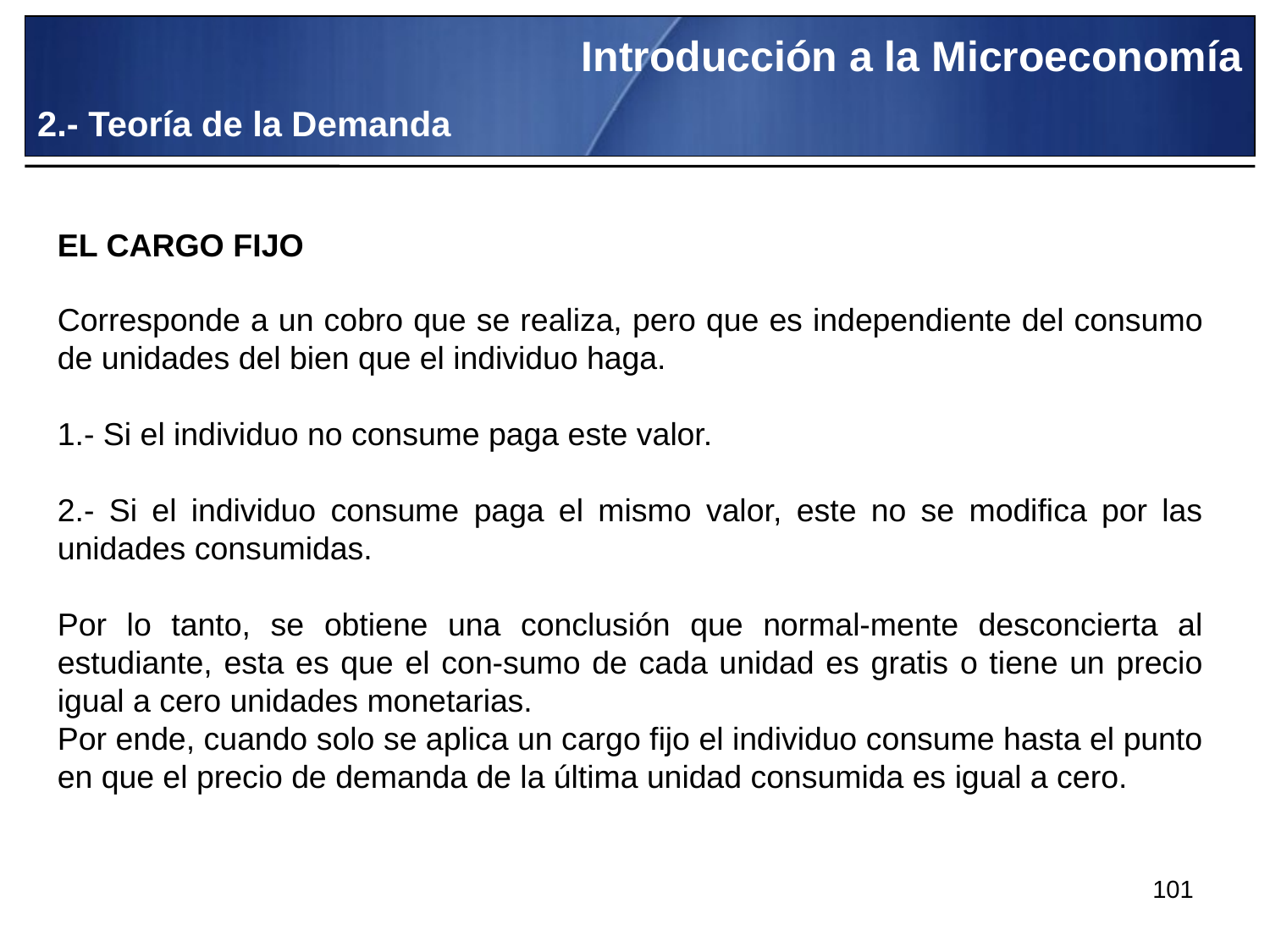

Introducción a la Microeconomía
2.- Teoría de la Demanda

EL CARGO FIJO
Corresponde a un cobro que se realiza, pero que es independiente del consumo de unidades del bien que el individuo haga.

1.- Si el individuo no consume paga este valor.

2.- Si el individuo consume paga el mismo valor, este no se modifica por las unidades consumidas.

Por lo tanto, se obtiene una conclusión que normal-mente desconcierta al estudiante, esta es que el con-sumo de cada unidad es gratis o tiene un precio igual a cero unidades monetarias.
Por ende, cuando solo se aplica un cargo fijo el individuo consume hasta el punto en que el precio de demanda de la última unidad consumida es igual a cero.
101